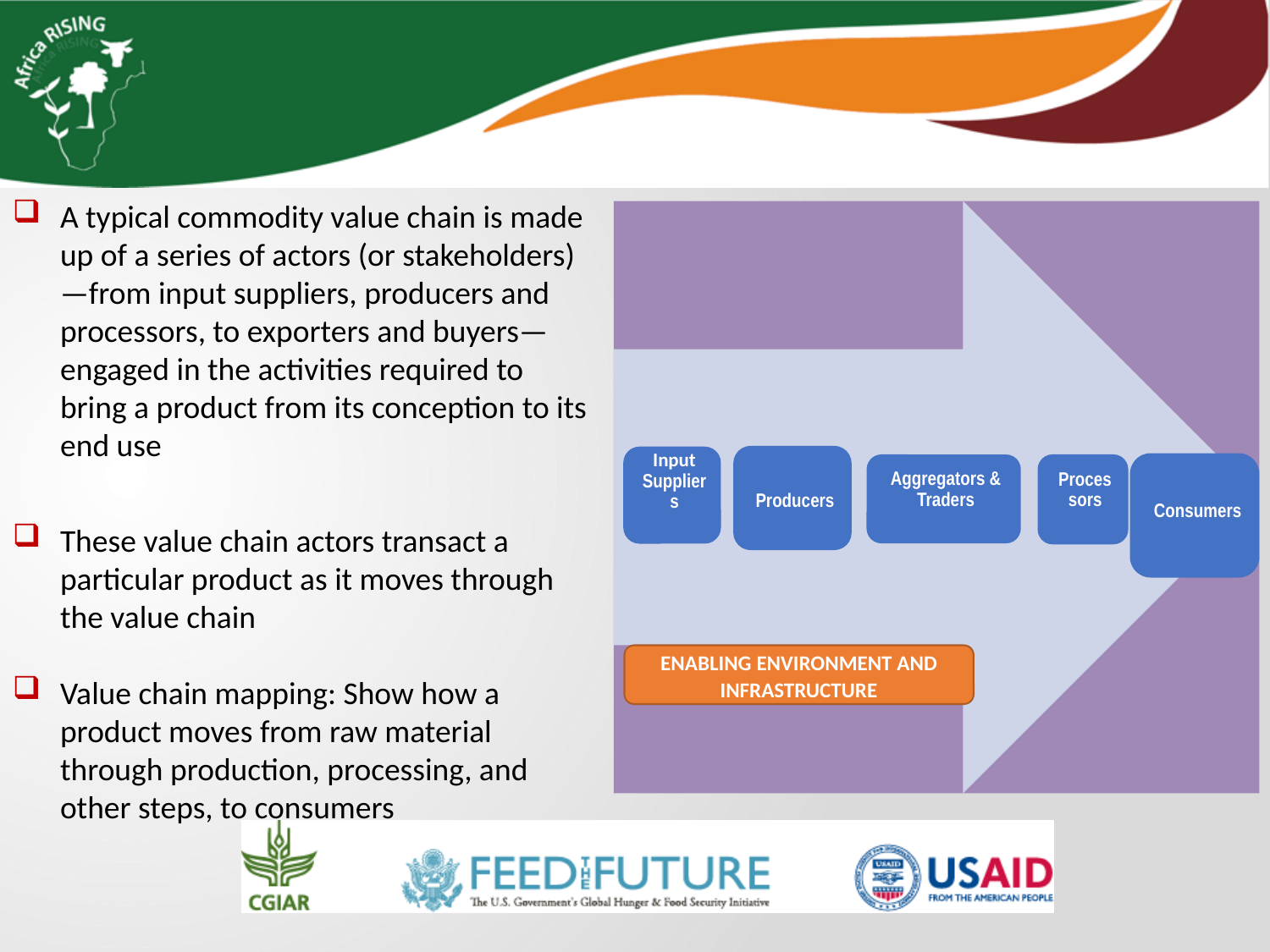

A typical commodity value chain is made up of a series of actors (or stakeholders)—from input suppliers, producers and processors, to exporters and buyers—engaged in the activities required to bring a product from its conception to its end use

These value chain actors transact a particular product as it moves through the value chain

Value chain mapping: Show how a product moves from raw material through production, processing, and other steps, to consumers

Input Suppliers

Producers

Aggregators & Traders

Proces
sors

Consumers

ENABLING ENVIRONMENT AND INFRASTRUCTURE